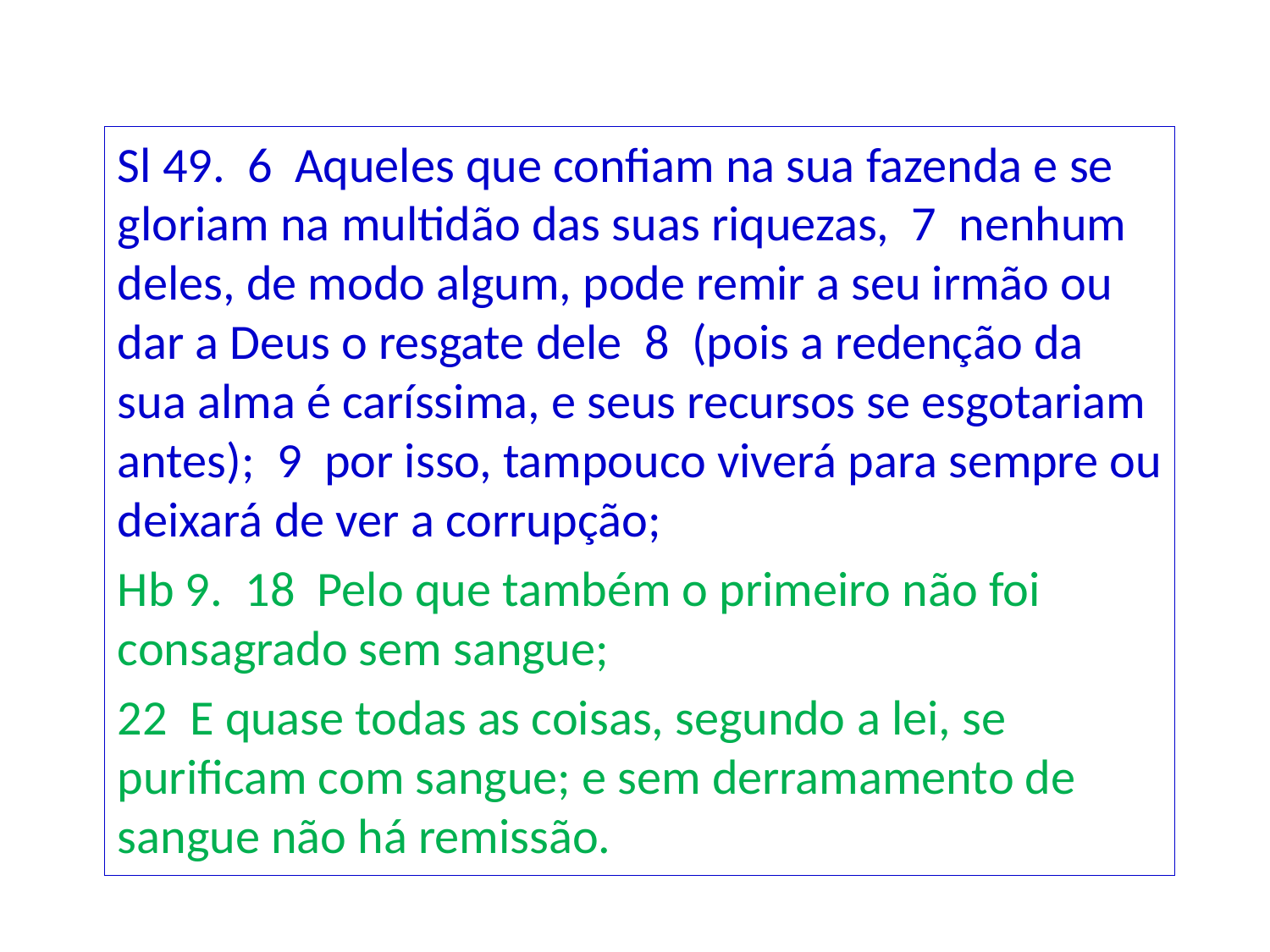

Sl 49.  6  Aqueles que confiam na sua fazenda e se gloriam na multidão das suas riquezas,  7  nenhum deles, de modo algum, pode remir a seu irmão ou dar a Deus o resgate dele  8  (pois a redenção da sua alma é caríssima, e seus recursos se esgotariam antes);  9  por isso, tampouco viverá para sempre ou deixará de ver a corrupção;
Hb 9.  18  Pelo que também o primeiro não foi consagrado sem sangue;
22  E quase todas as coisas, segundo a lei, se purificam com sangue; e sem derramamento de sangue não há remissão.